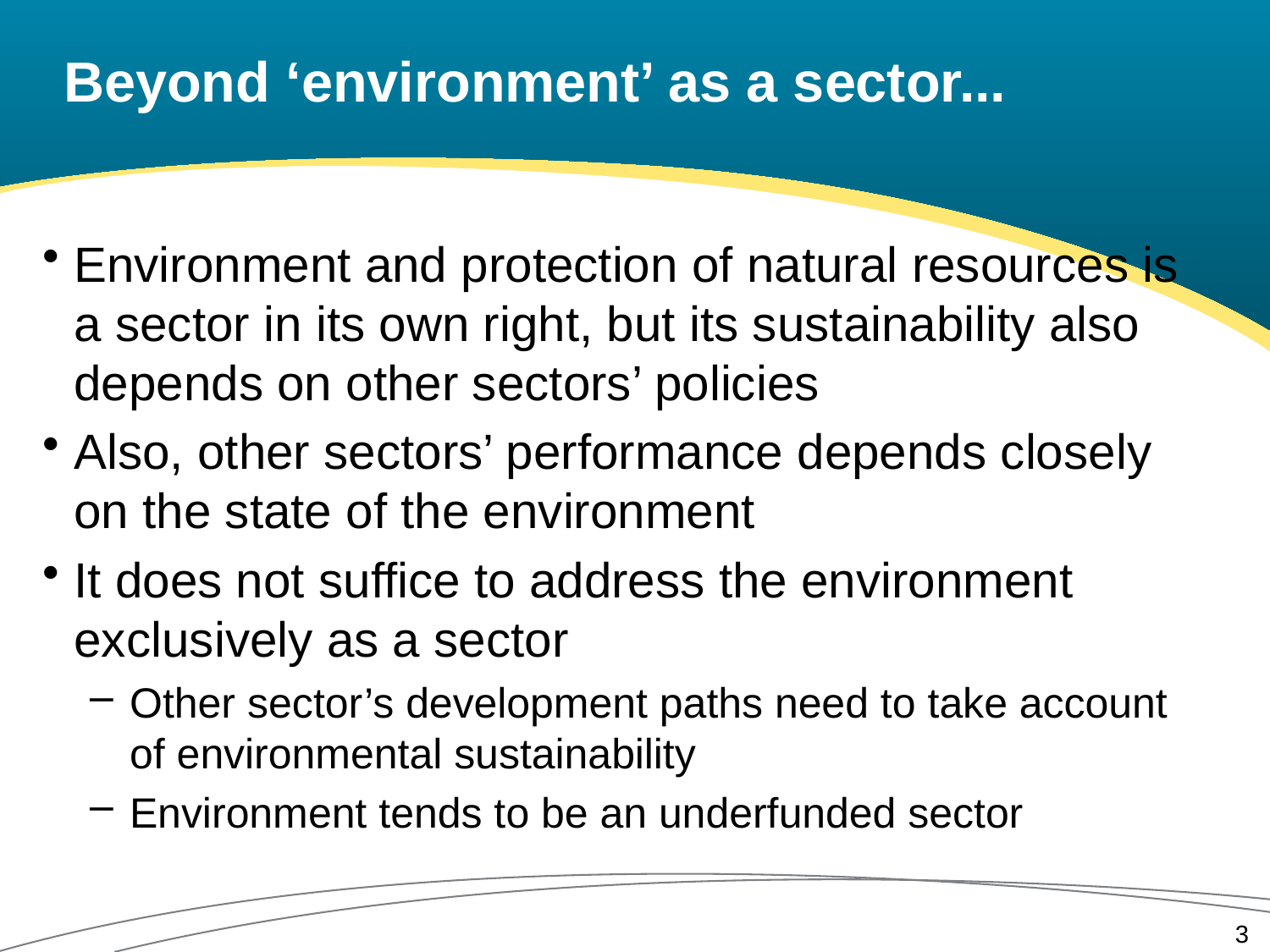

# Beyond ‘environment’ as a sector...
Environment and protection of natural resources is a sector in its own right, but its sustainability also depends on other sectors’ policies
Also, other sectors’ performance depends closely on the state of the environment
It does not suffice to address the environment exclusively as a sector
Other sector’s development paths need to take account of environmental sustainability
Environment tends to be an underfunded sector
3